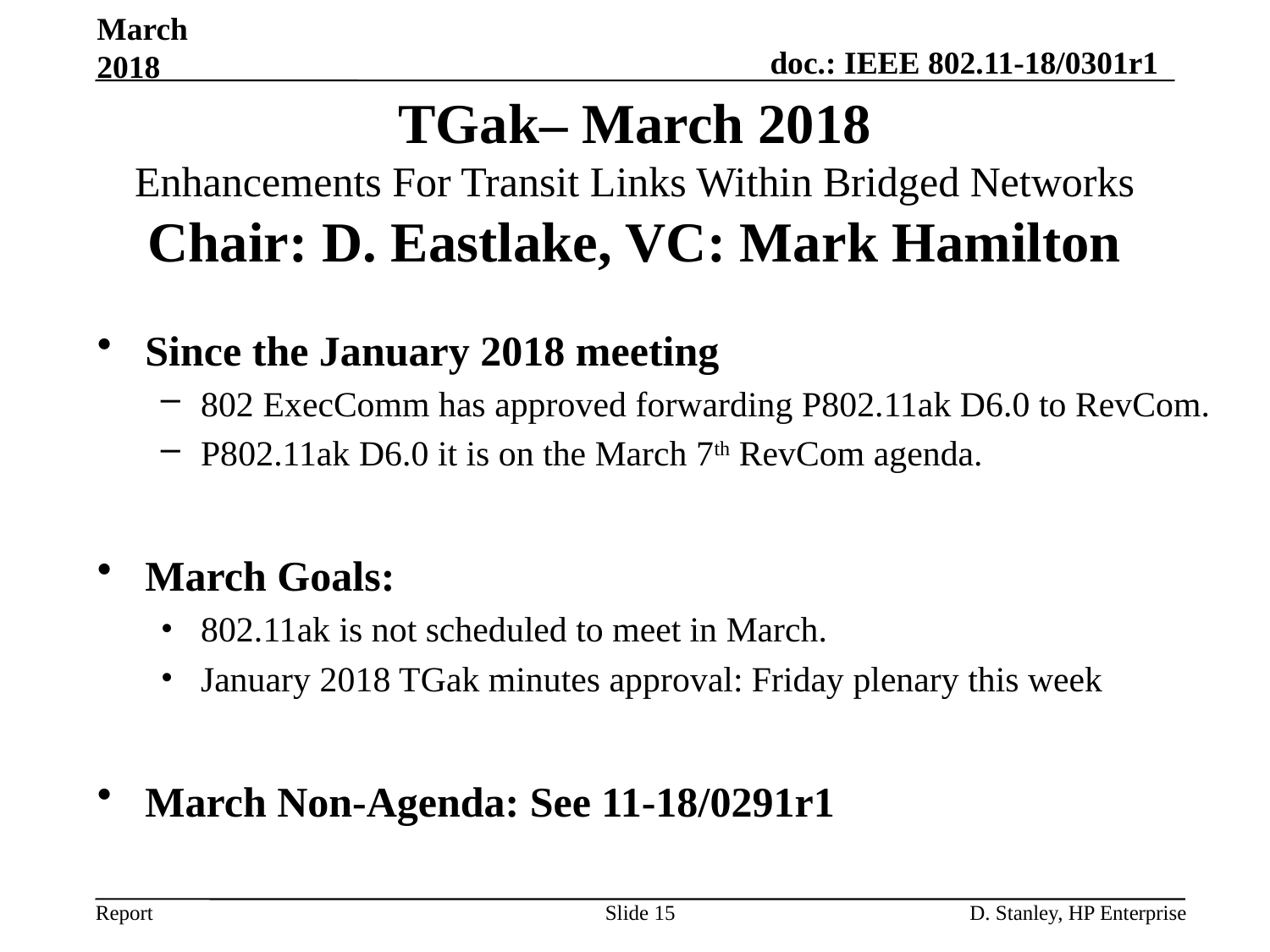

March 2018
# TGak– March 2018 Enhancements For Transit Links Within Bridged Networks Chair: D. Eastlake, VC: Mark Hamilton
Since the January 2018 meeting
802 ExecComm has approved forwarding P802.11ak D6.0 to RevCom.
P802.11ak D6.0 it is on the March 7th RevCom agenda.

March Goals:
802.11ak is not scheduled to meet in March.
January 2018 TGak minutes approval: Friday plenary this week

March Non-Agenda: See 11-18/0291r1

Slide 15
D. Stanley, HP Enterprise